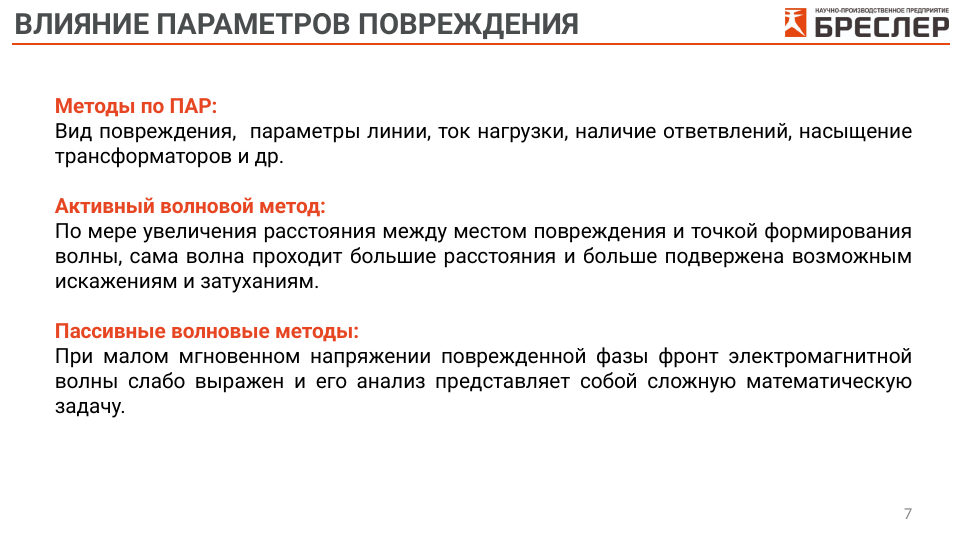

# ВЛИЯНИЕ ПАРАМЕТРОВ ПОВРЕЖДЕНИЯ
Методы по ПАР:
Вид повреждения,  параметры линии, ток нагрузки, наличие ответвлений, насыщение трансформаторов и др.

Активный волновой метод:
По мере увеличения расстояния между местом повреждения и точкой формирования волны, сама волна проходит большие расстояния и больше подвержена возможным искажениям и затуханиям.

Пассивные волновые методы:
При малом мгновенном напряжении поврежденной фазы фронт электромагнитной волны слабо выражен и его анализ представляет собой сложную математическую задачу.
7